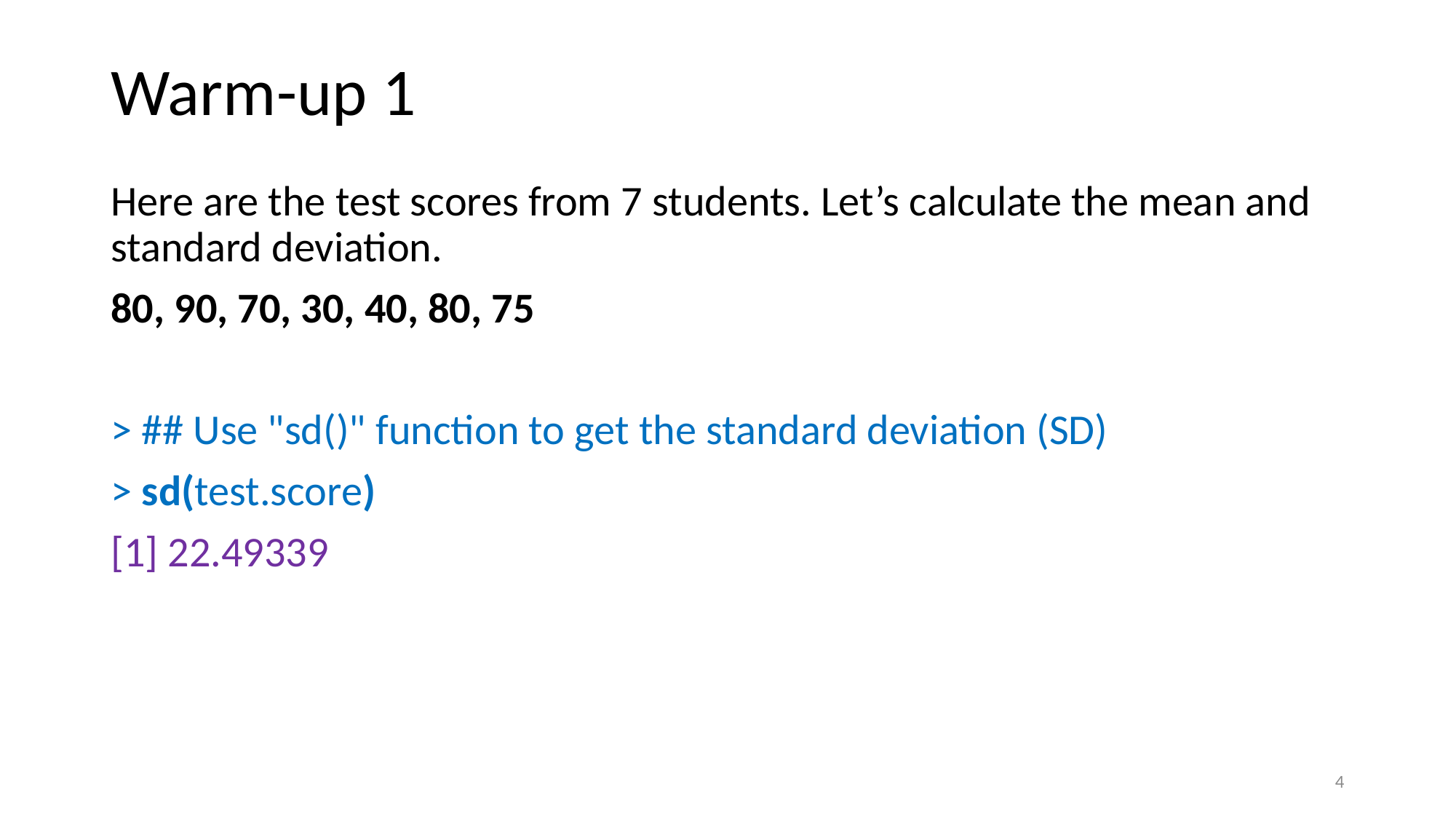

# Warm-up 1
Here are the test scores from 7 students. Let’s calculate the mean and standard deviation.
80, 90, 70, 30, 40, 80, 75

> ## Use "sd()" function to get the standard deviation (SD)
> sd(test.score)
[1] 22.49339
4